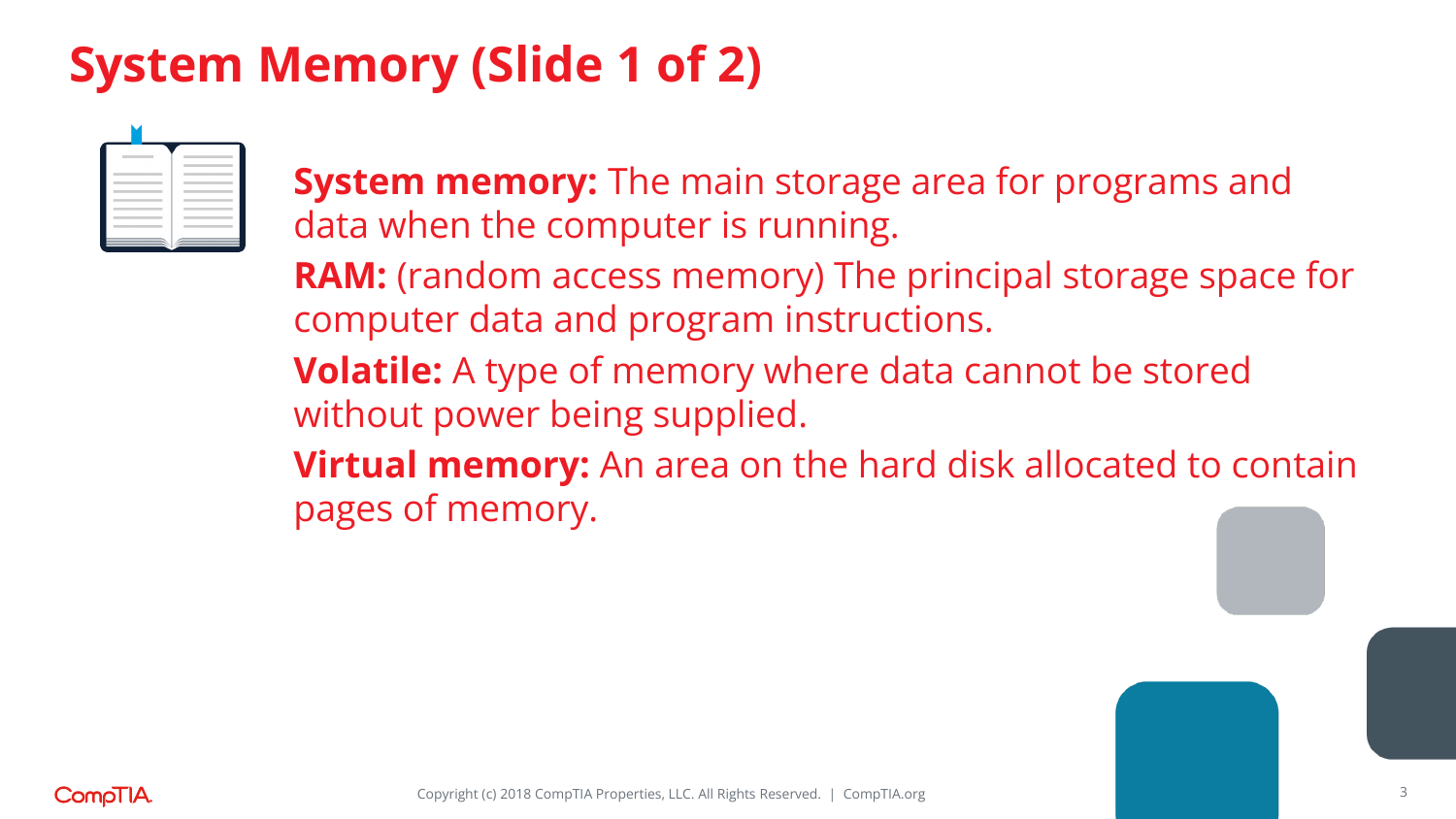

# System Memory (Slide 1 of 2)
System memory: The main storage area for programs and data when the computer is running.
RAM: (random access memory) The principal storage space for computer data and program instructions.
Volatile: A type of memory where data cannot be stored without power being supplied.
Virtual memory: An area on the hard disk allocated to contain pages of memory.
3